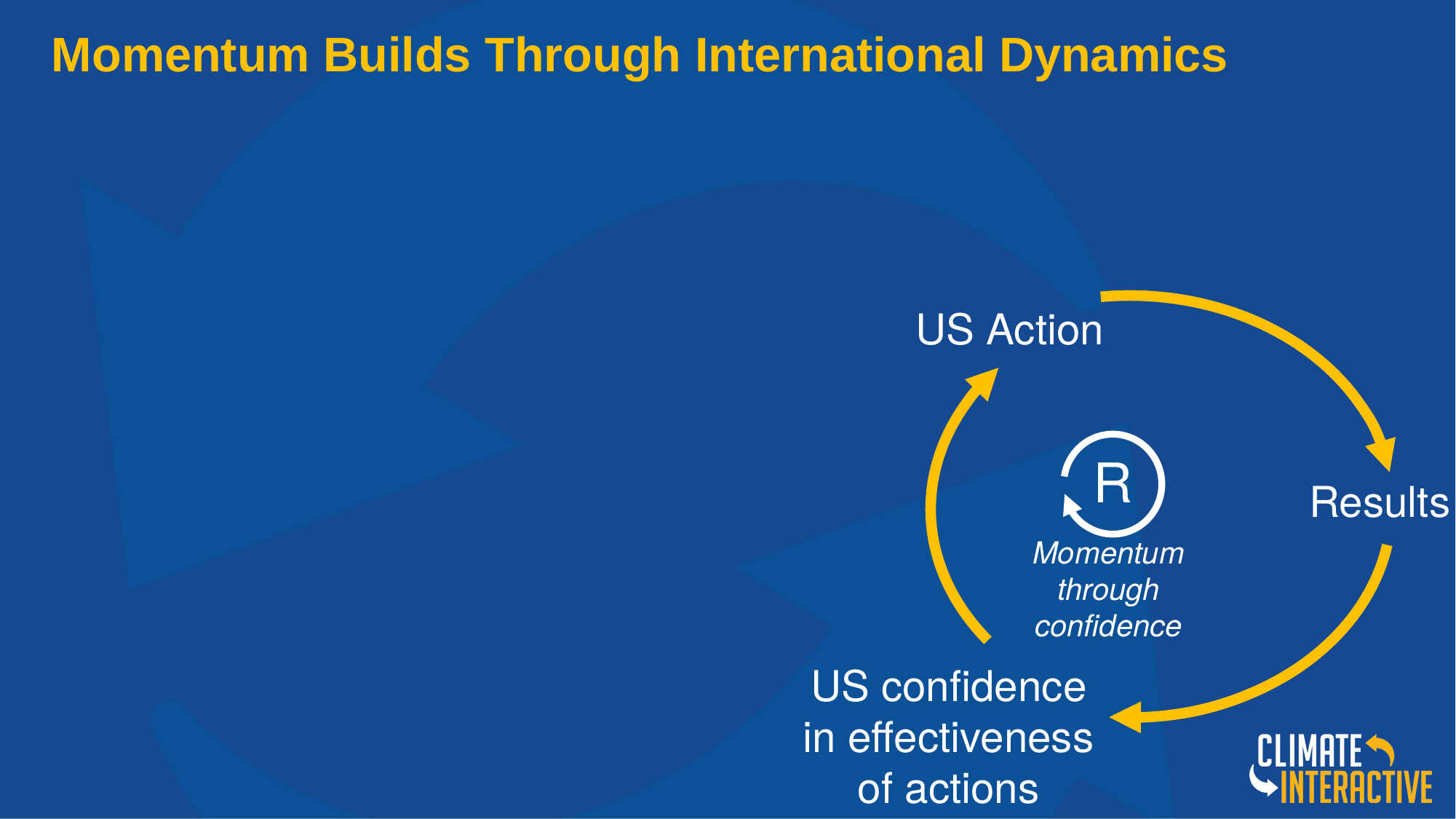

# Momentum Builds Through International Dynamics

US Action

R
Results
Momentum through confidence
US confidence in effectiveness of actions